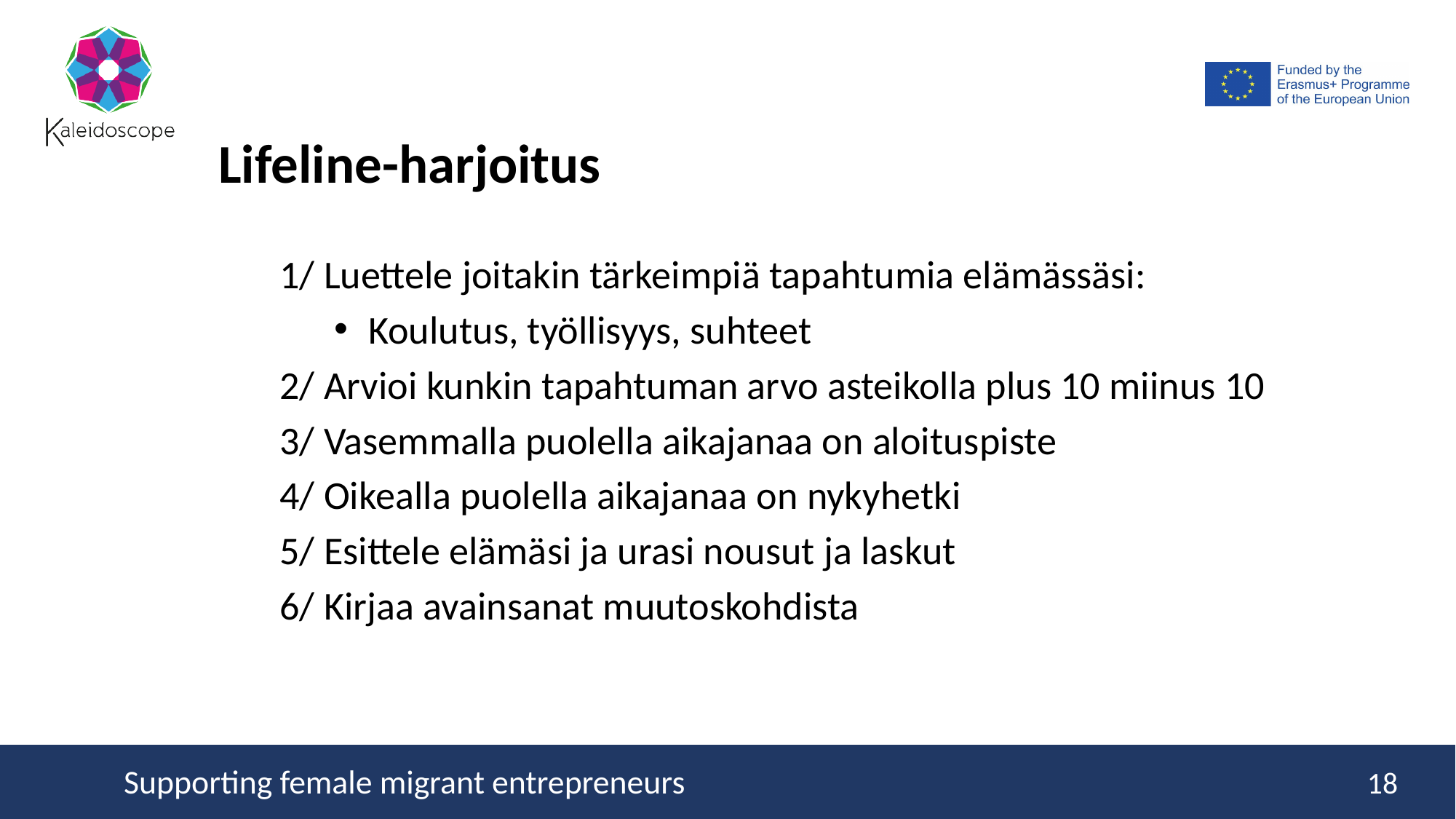

Lifeline-harjoitus
1/ Luettele joitakin tärkeimpiä tapahtumia elämässäsi:
Koulutus, työllisyys, suhteet
2/ Arvioi kunkin tapahtuman arvo asteikolla plus 10 miinus 10
3/ Vasemmalla puolella aikajanaa on aloituspiste
4/ Oikealla puolella aikajanaa on nykyhetki
5/ Esittele elämäsi ja urasi nousut ja laskut
6/ Kirjaa avainsanat muutoskohdista
18